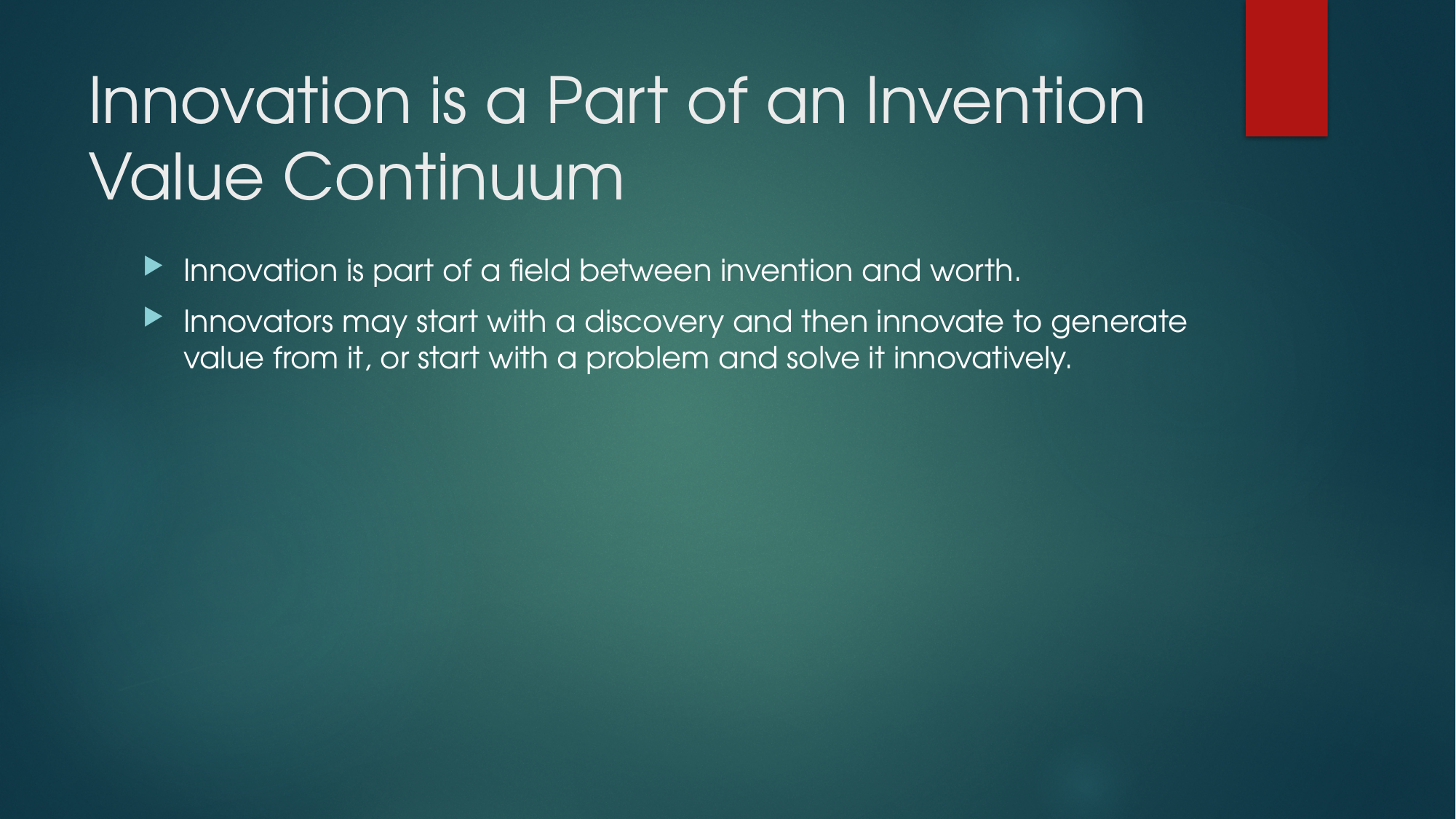

# Innovation is a Part of an Invention Value Continuum
Innovation is part of a field between invention and worth.
Innovators may start with a discovery and then innovate to generate value from it, or start with a problem and solve it innovatively.